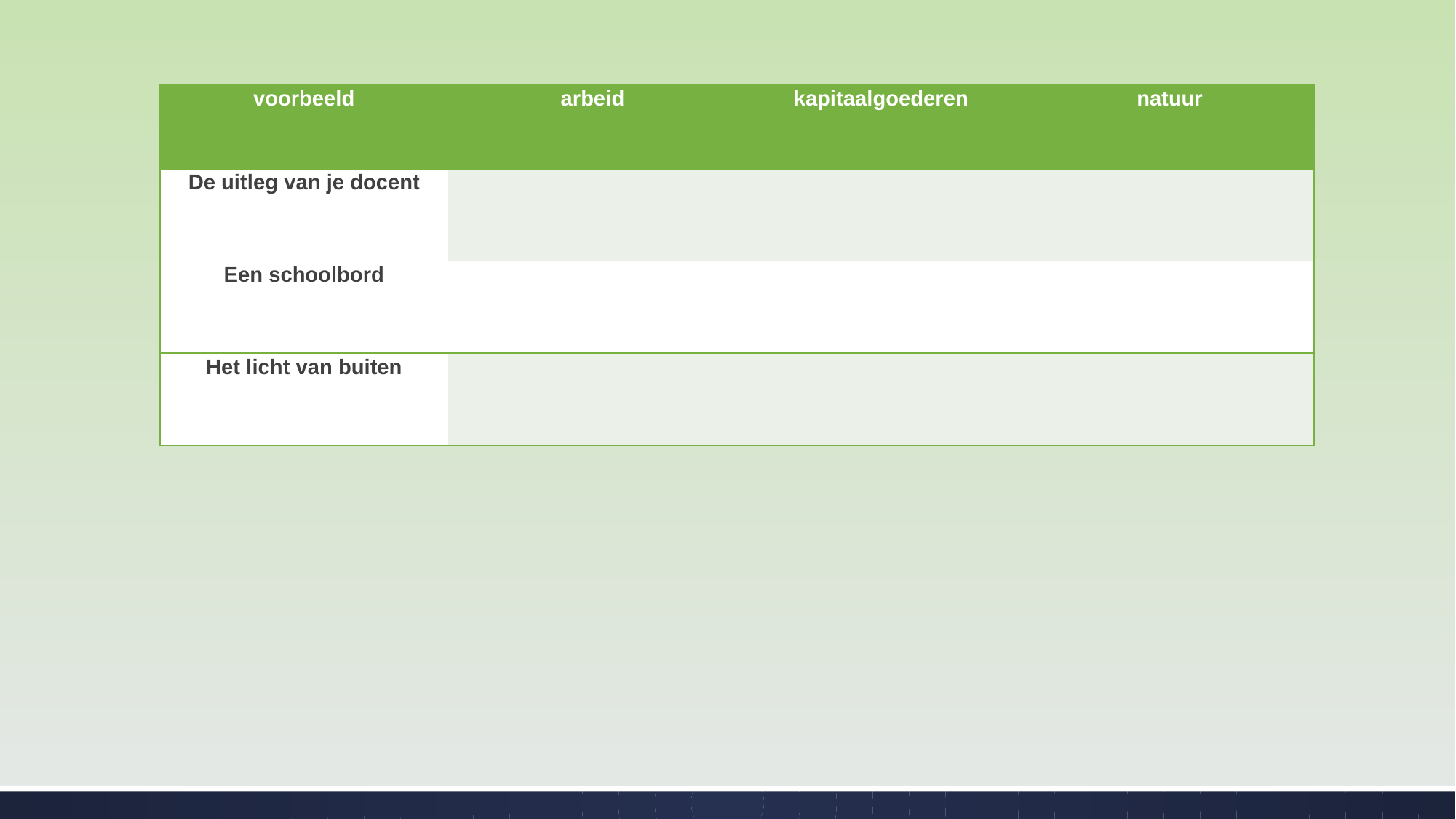

| voorbeeld | arbeid | kapitaalgoederen | natuur |
| --- | --- | --- | --- |
| De uitleg van je docent |  |  |  |
| Een schoolbord |  |  |  |
| Het licht van buiten |  |  |  |